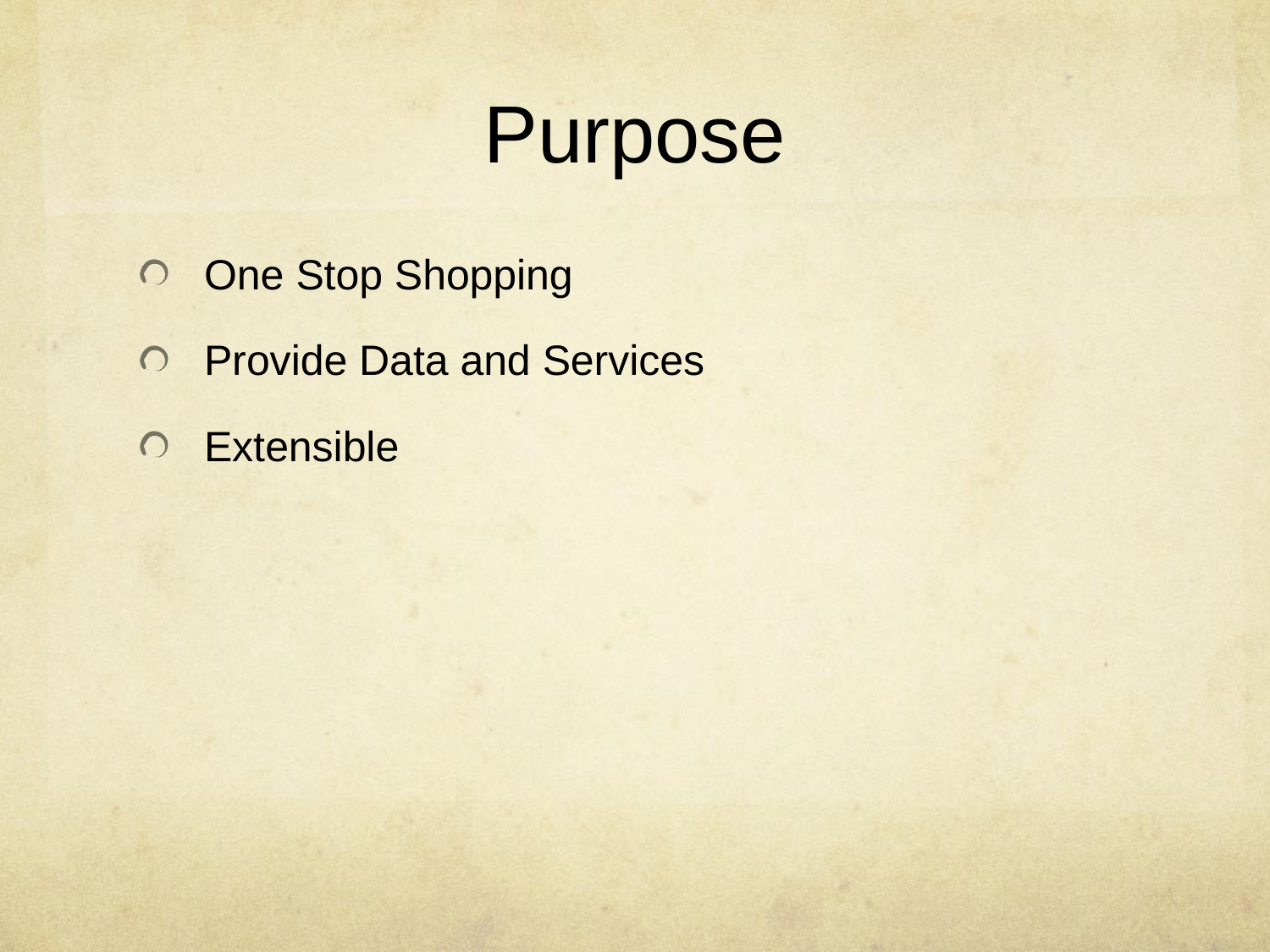

# Purpose
One Stop Shopping
Provide Data and Services
Extensible